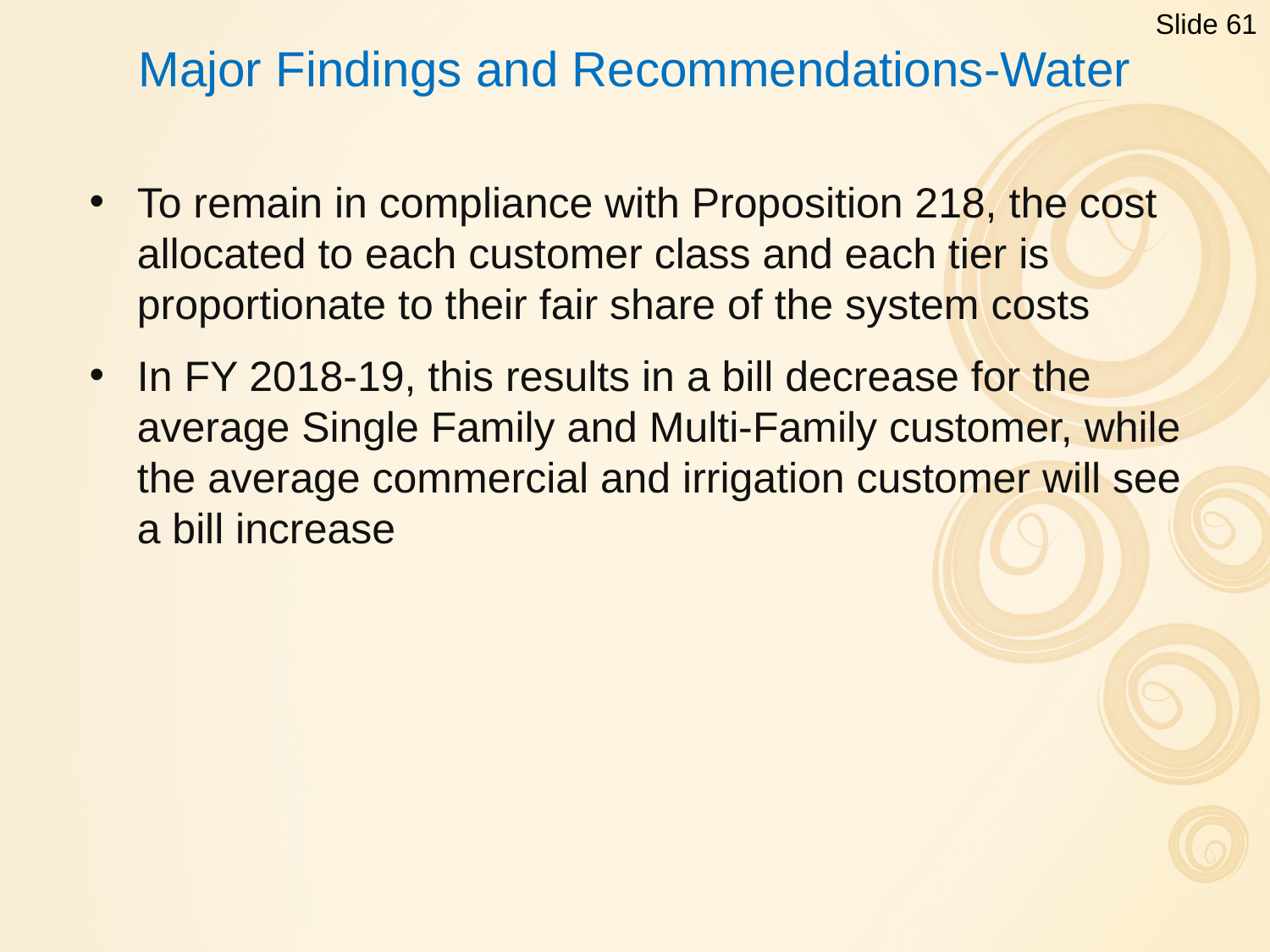

Slide 61
# Major Findings and Recommendations-Water
To remain in compliance with Proposition 218, the cost allocated to each customer class and each tier is proportionate to their fair share of the system costs
In FY 2018-19, this results in a bill decrease for the average Single Family and Multi-Family customer, while the average commercial and irrigation customer will see a bill increase